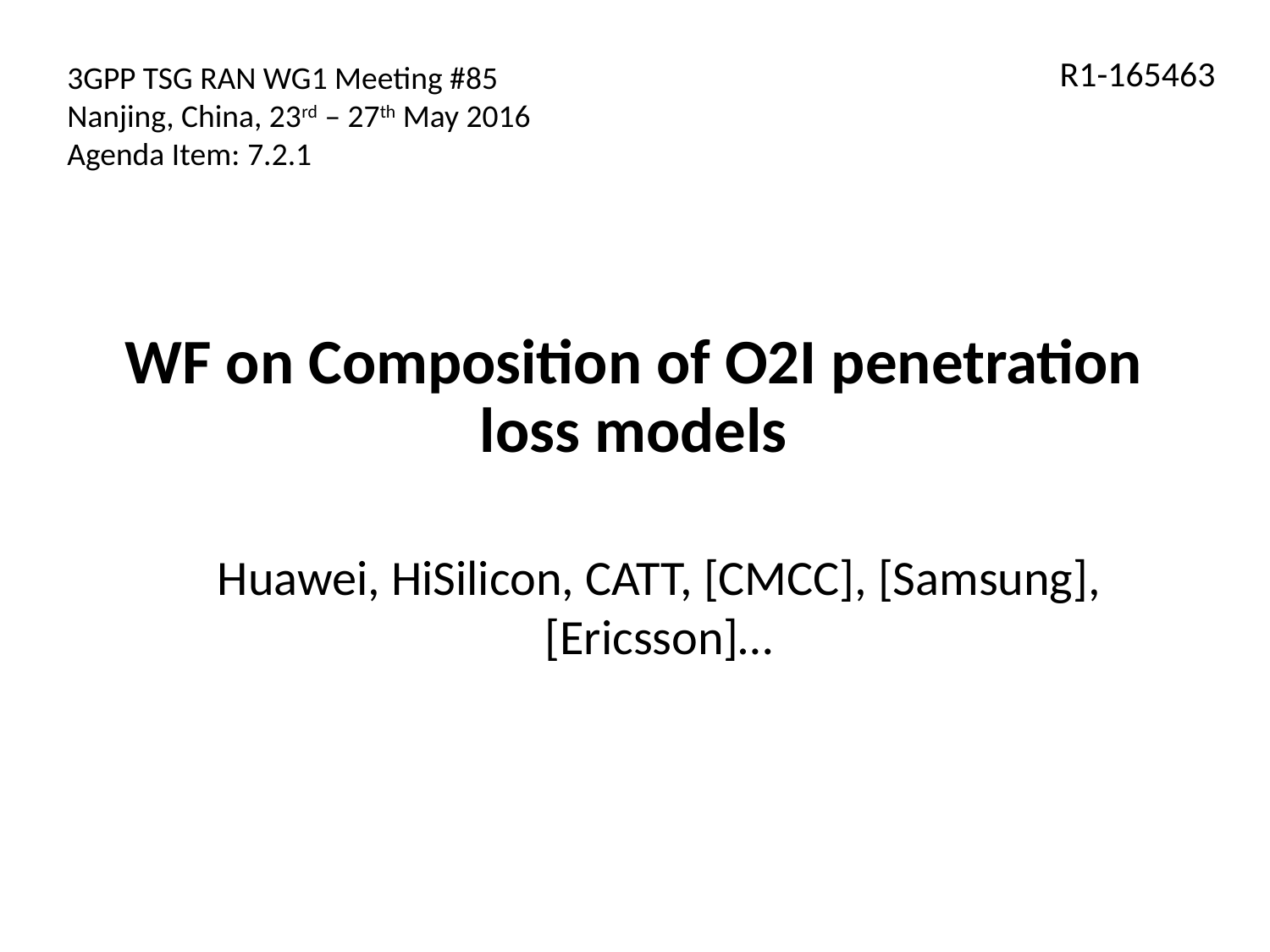

R1-165463
3GPP TSG RAN WG1 Meeting #85
Nanjing, China, 23rd – 27th May 2016
Agenda Item: 7.2.1
# WF on Composition of O2I penetration loss models
Huawei, HiSilicon, CATT, [CMCC], [Samsung], [Ericsson]…